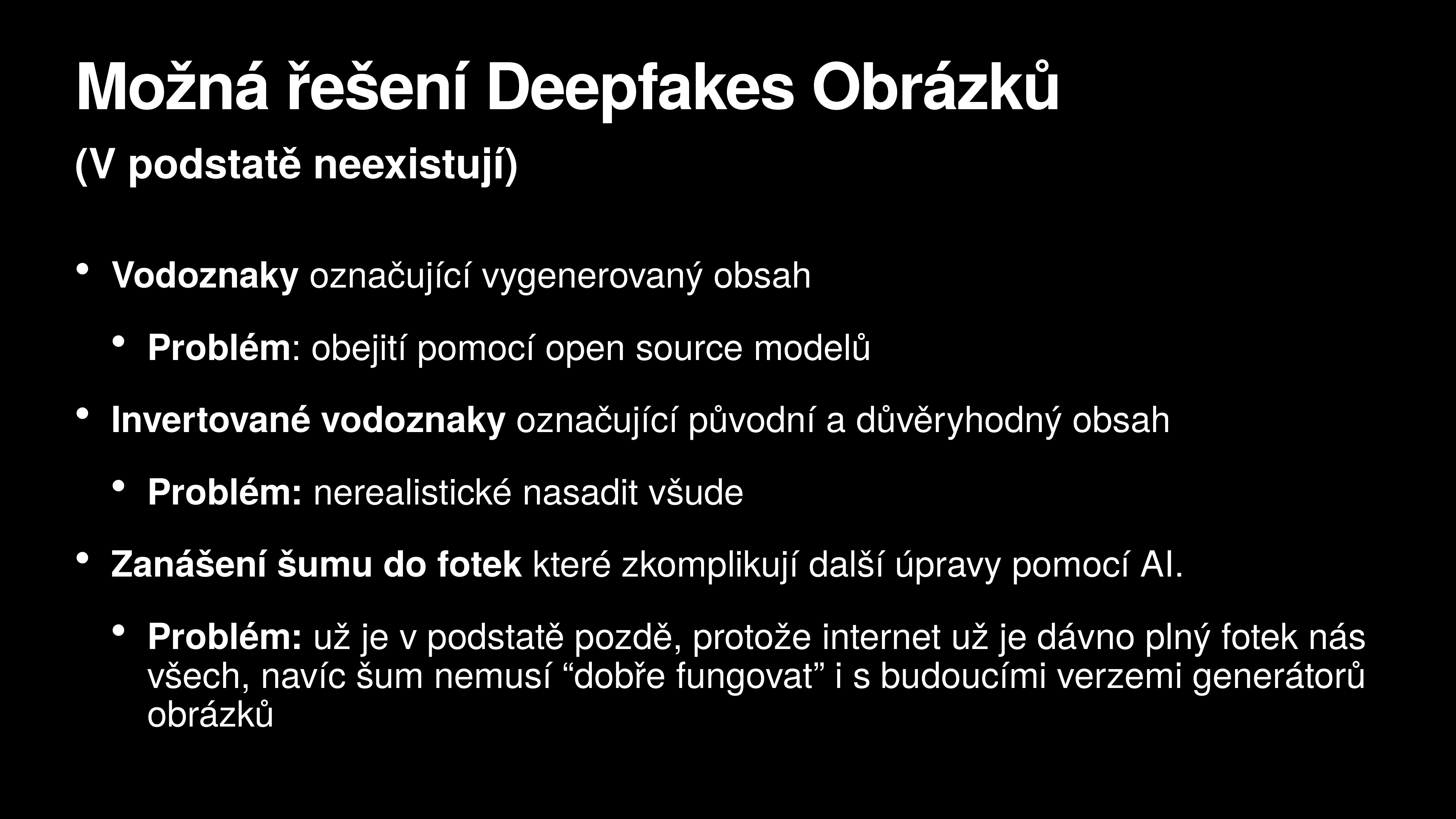

# Možná řešení Deepfakes Obrázků
(V podstatě neexistují)
Vodoznaky označující vygenerovaný obsah
Problém: obejití pomocí open source modelů
Invertované vodoznaky označující původní a důvěryhodný obsah
Problém: nerealistické nasadit všude
Zanášení šumu do fotek které zkomplikují další úpravy pomocí AI.
Problém: už je v podstatě pozdě, protože internet už je dávno plný fotek nás všech, navíc šum nemusí “dobře fungovat” i s budoucími verzemi generátorů obrázků